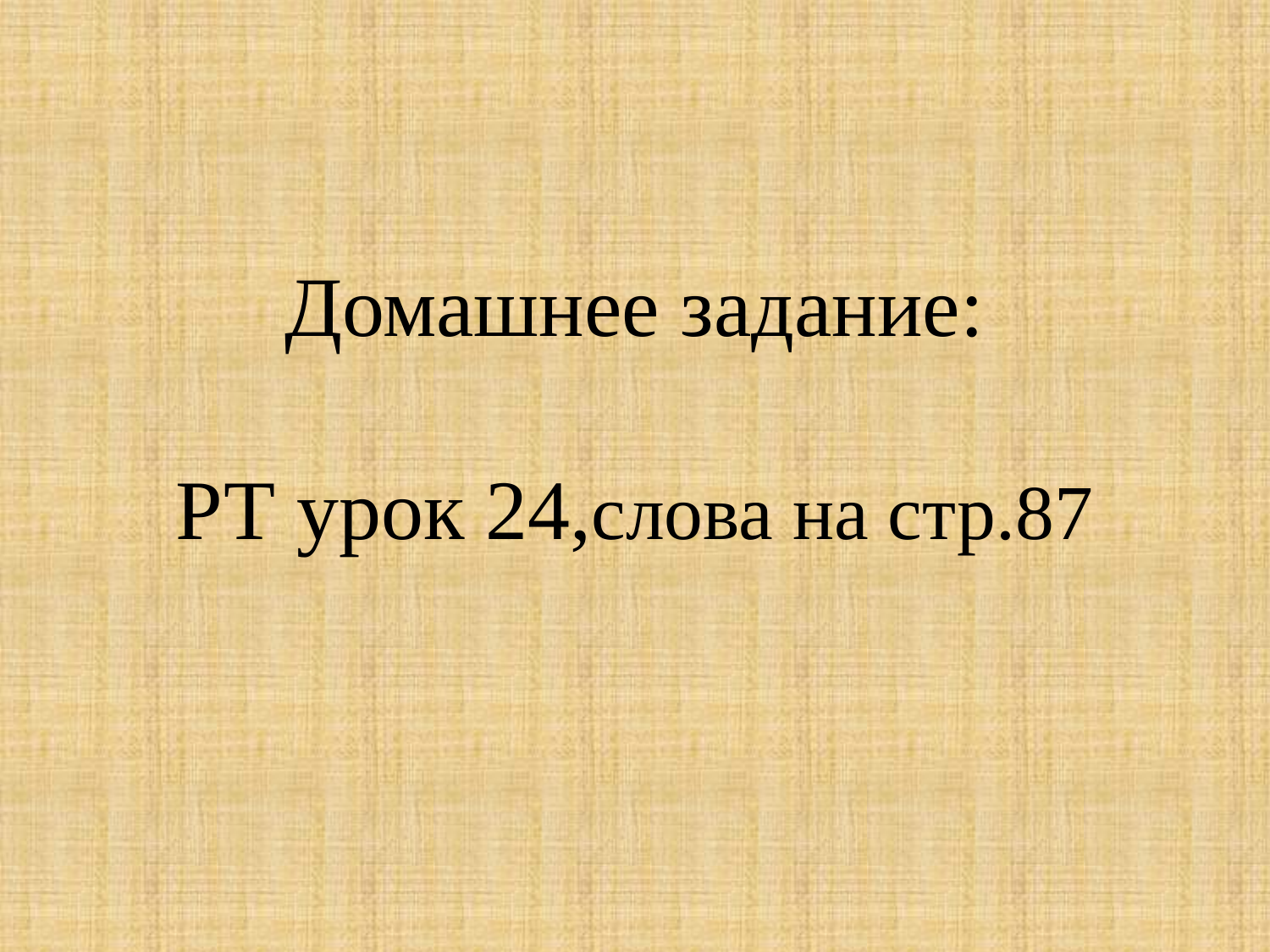

# Домашнее задание: РТ урок 24,слова на стр.87